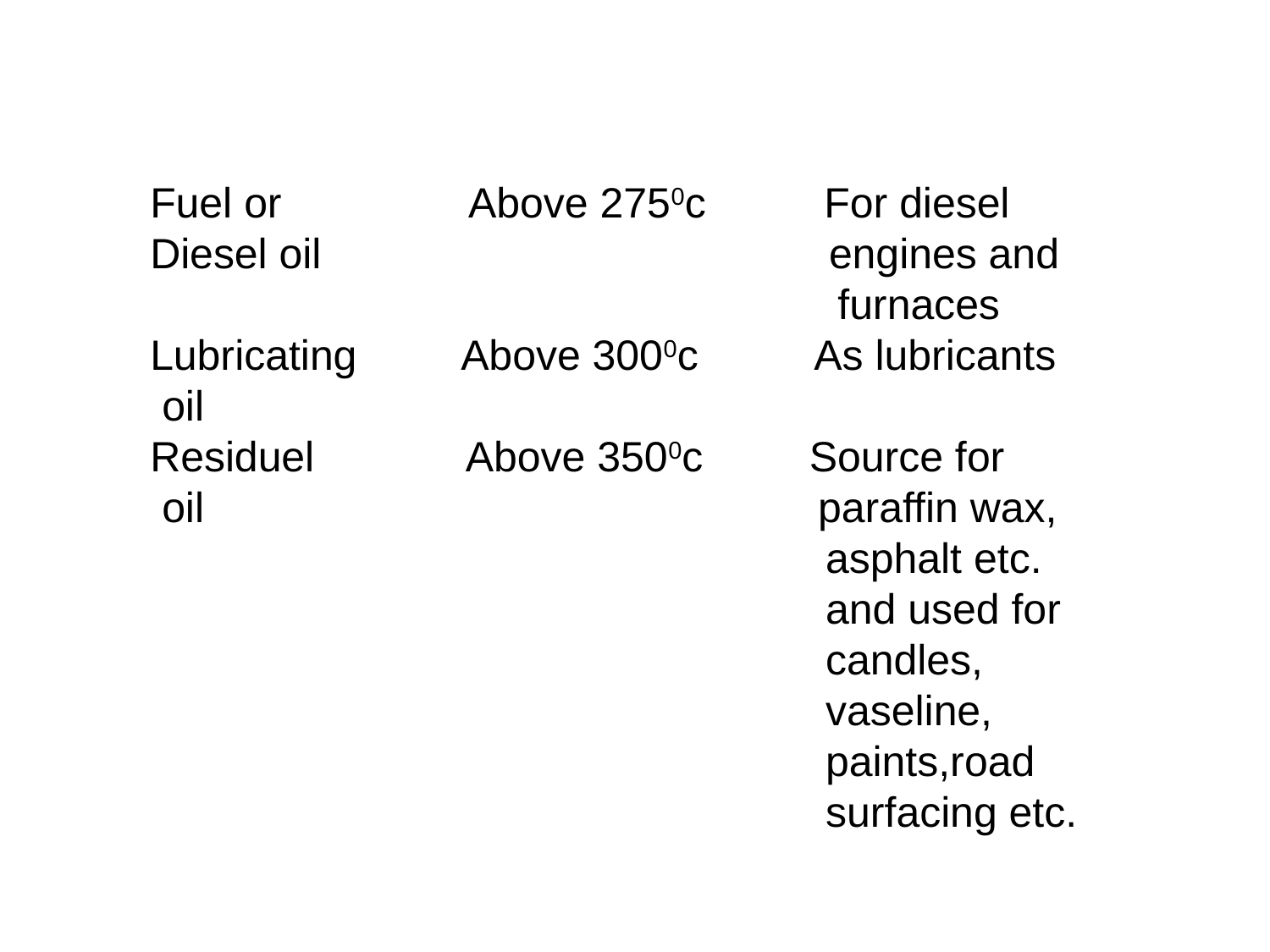

Fuel or                Above 2750c          For diesel
Diesel oil                                           engines and
                                                          furnaces
Lubricating         Above 3000c          As lubricants
 oil
Residuel             Above 3500c         Source for
 oil                                                    paraffin wax,
                                                         asphalt etc.
                                                         and used for
                                                         candles,
                                                         vaseline,
                                                         paints,road
                                                         surfacing etc.